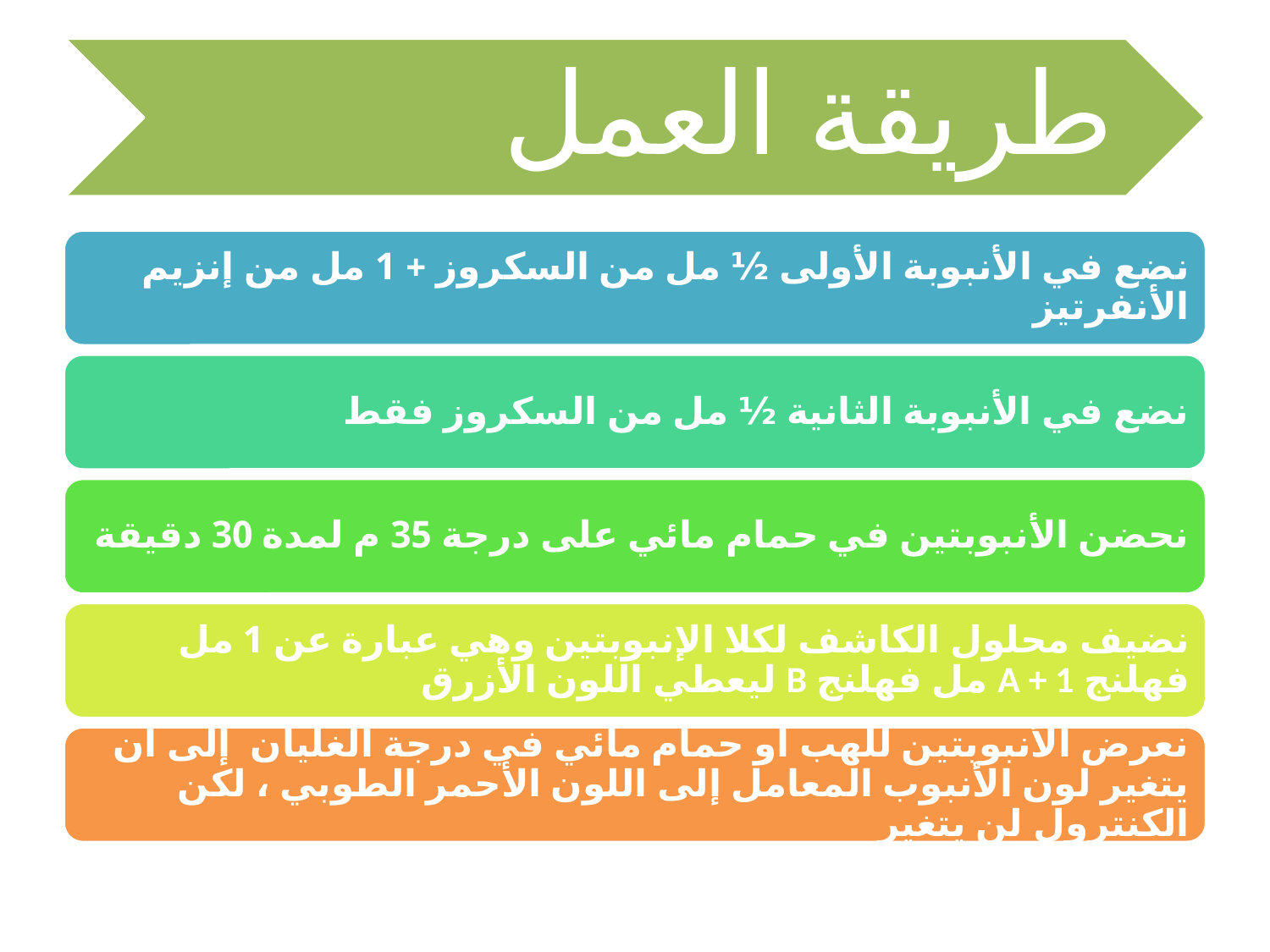

طريقة العمل
نضع في الأنبوبة الأولى ½ مل من السكروز + 1 مل من إنزيم الأنفرتيز
نضع في الأنبوبة الثانية ½ مل من السكروز فقط
نحضن الأنبوبتين في حمام مائي على درجة 35 م لمدة 30 دقيقة
نضيف محلول الكاشف لكلا الإنبوبتين وهي عبارة عن 1 مل فهلنج A + 1 مل فهلنج B ليعطي اللون الأزرق
نعرض الأنبوبتين للهب أو حمام مائي في درجة الغليان  إلى أن يتغير لون الأنبوب المعامل إلى اللون الأحمر الطوبي ، لكن الكنترول لن يتغير